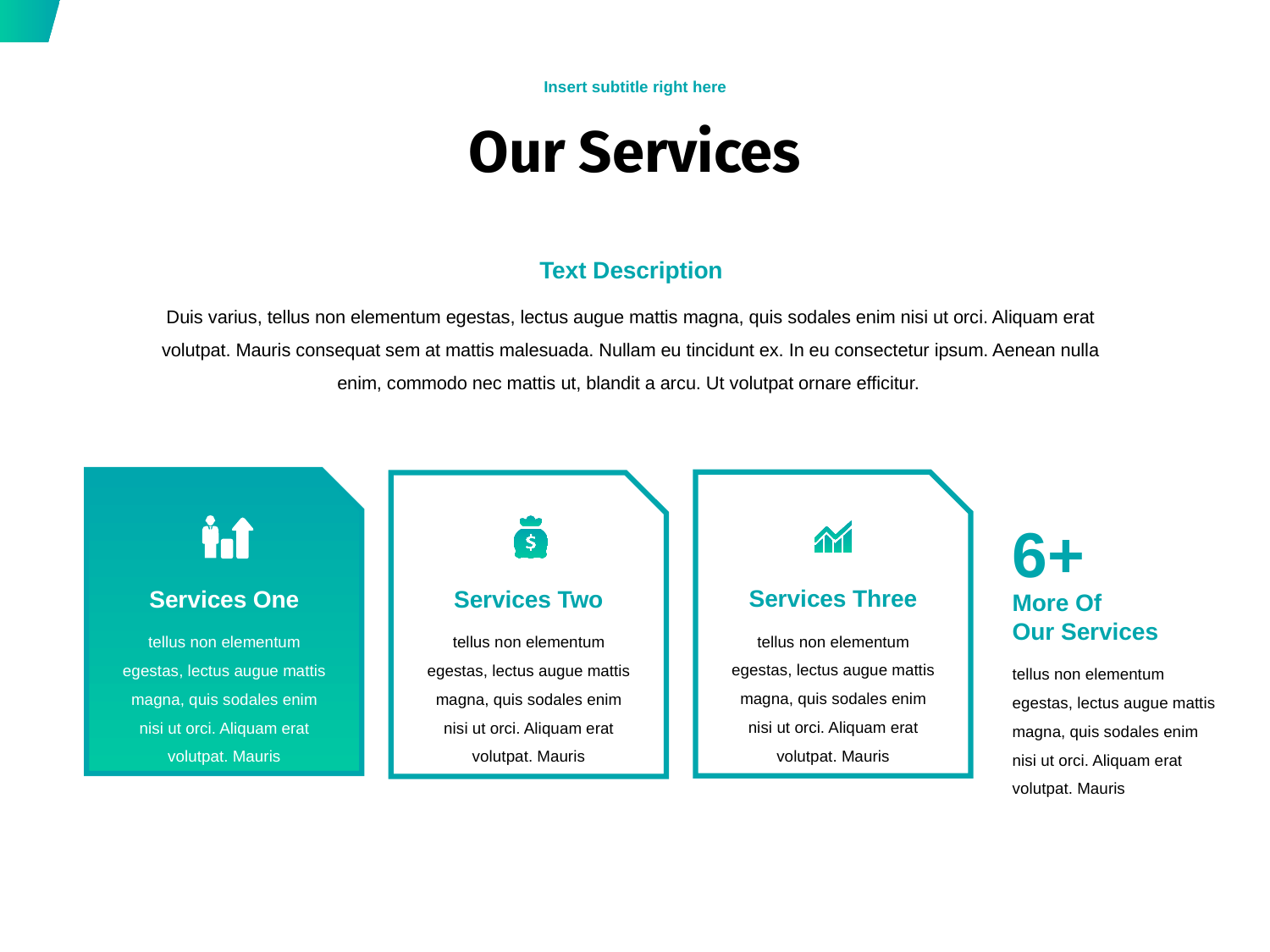

7
Insert subtitle right here
# Our Services
Text Description
Duis varius, tellus non elementum egestas, lectus augue mattis magna, quis sodales enim nisi ut orci. Aliquam erat volutpat. Mauris consequat sem at mattis malesuada. Nullam eu tincidunt ex. In eu consectetur ipsum. Aenean nulla enim, commodo nec mattis ut, blandit a arcu. Ut volutpat ornare efficitur.

6+

Services Three
Services One
Services Two
More Of
Our Services
tellus non elementum egestas, lectus augue mattis magna, quis sodales enim nisi ut orci. Aliquam erat volutpat. Mauris
tellus non elementum egestas, lectus augue mattis magna, quis sodales enim nisi ut orci. Aliquam erat volutpat. Mauris
tellus non elementum egestas, lectus augue mattis magna, quis sodales enim nisi ut orci. Aliquam erat volutpat. Mauris
tellus non elementum egestas, lectus augue mattis magna, quis sodales enim nisi ut orci. Aliquam erat volutpat. Mauris